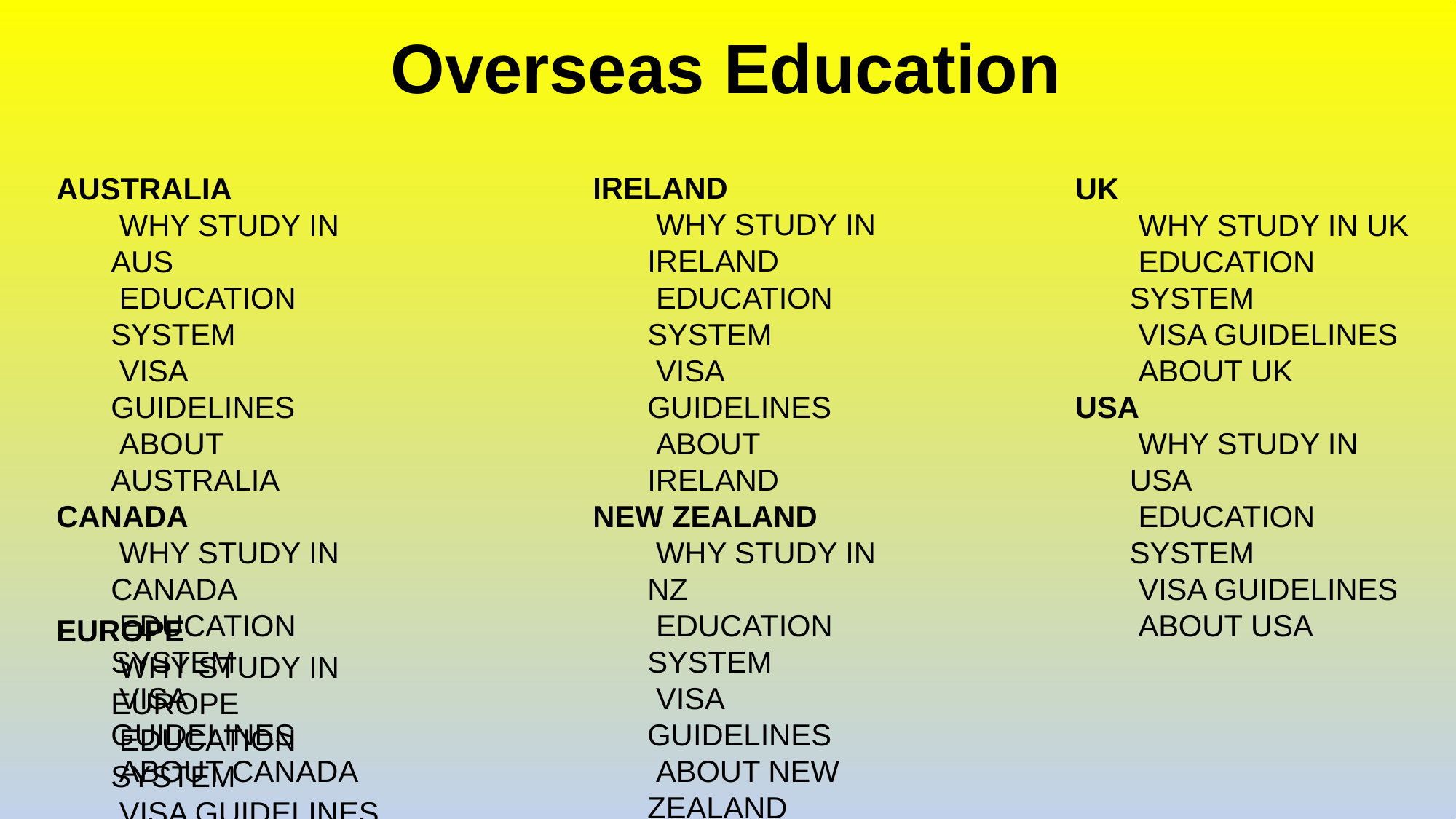

Overseas Education
AUSTRALIA
 Why Study In Aus
 Education System
 Visa Guidelines
 About Australia
CANADA
 Why Study In Canada
 Education System
 Visa Guidelines
 About Canada
IRELAND
 Why Study In Ireland
 Education System
 Visa Guidelines
 About Ireland
NEW ZEALAND
 Why Study In Nz
 Education System
 Visa Guidelines
 About New Zealand
UK
 Why Study In Uk
 Education System
 Visa Guidelines
 About Uk
USA
 Why Study In Usa
 Education System
 Visa Guidelines
 About Usa
EUROPE
 Why Study In Europe
 Education System
 Visa Guidelines
 About Europe